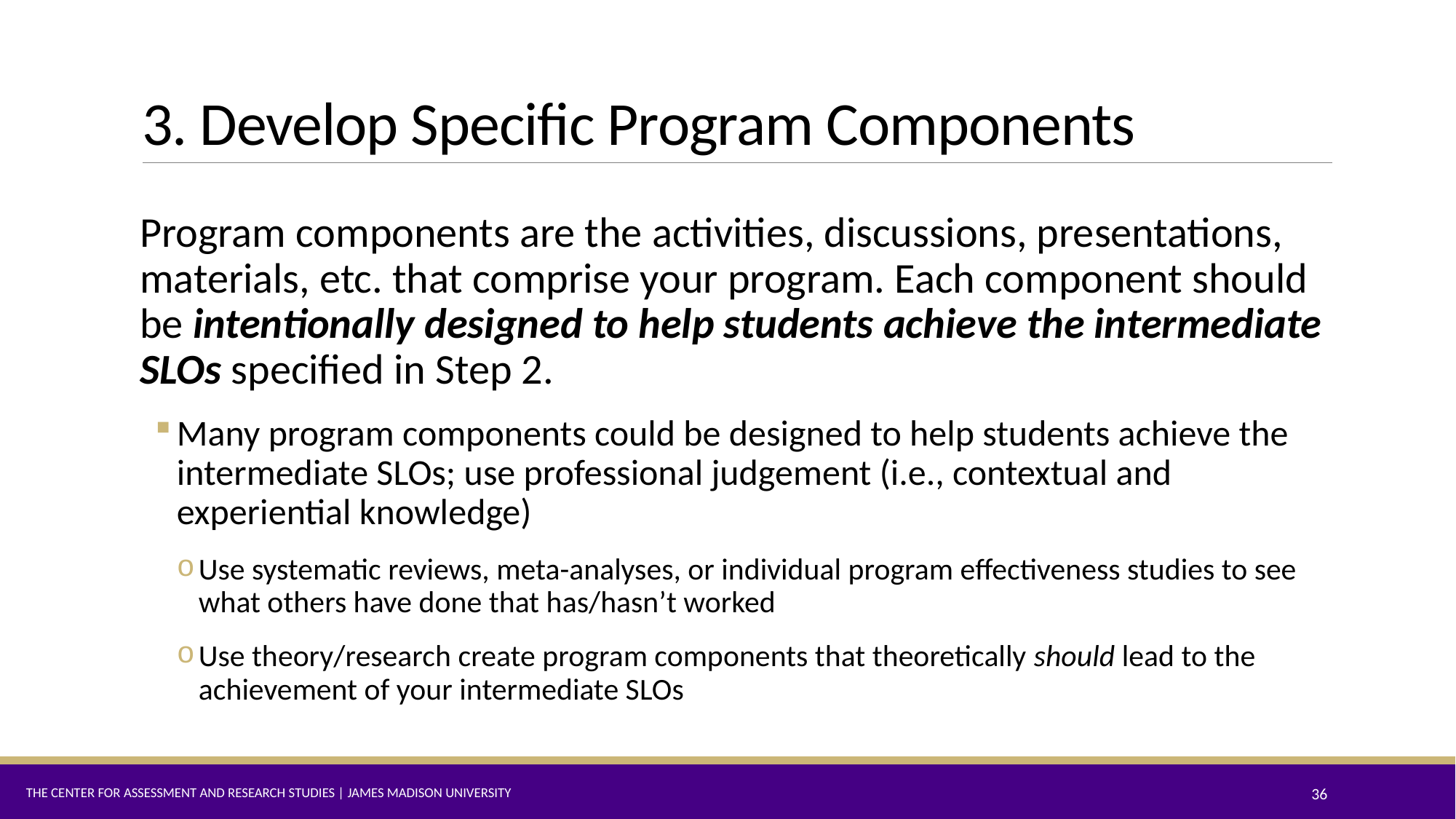

# 3. Develop Specific Program Components
Program components are the activities, discussions, presentations, materials, etc. that comprise your program. Each component should be intentionally designed to help students achieve the intermediate SLOs specified in Step 2.
Many program components could be designed to help students achieve the intermediate SLOs; use professional judgement (i.e., contextual and experiential knowledge)
Use systematic reviews, meta-analyses, or individual program effectiveness studies to see what others have done that has/hasn’t worked
Use theory/research create program components that theoretically should lead to the achievement of your intermediate SLOs
The Center for Assessment and Research Studies | James Madison University
36